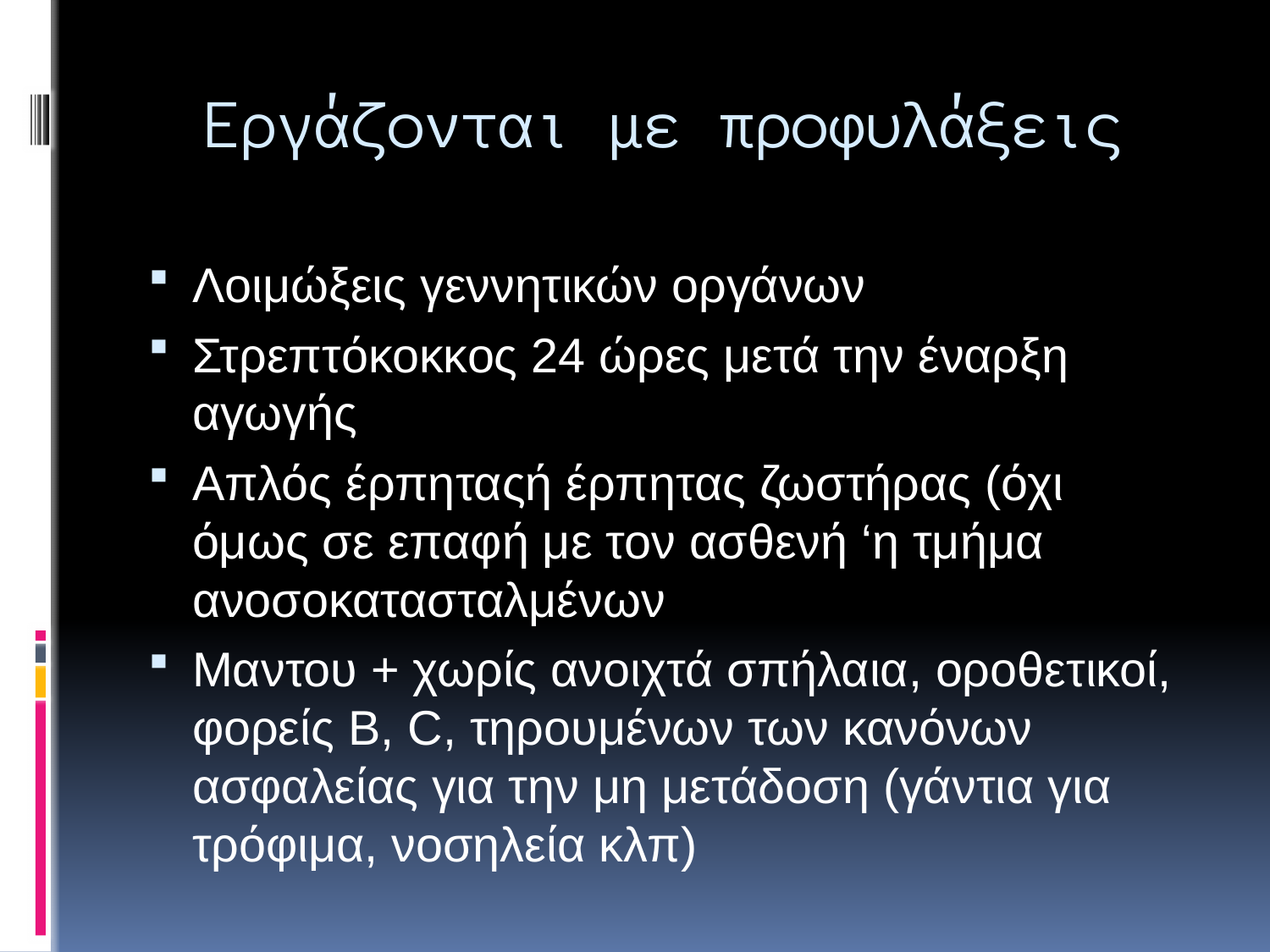

# Εργάζονται με προφυλάξεις
Λοιμώξεις γεννητικών οργάνων
Στρεπτόκοκκος 24 ώρες μετά την έναρξη αγωγής
Απλός έρπηταςή έρπητας ζωστήρας (όχι όμως σε επαφή με τον ασθενή ‘η τμήμα ανοσοκατασταλμένων
Μαντου + χωρίς ανοιχτά σπήλαια, οροθετικοί, φορείς Β, C, τηρουμένων των κανόνων ασφαλείας για την μη μετάδοση (γάντια για τρόφιμα, νοσηλεία κλπ)